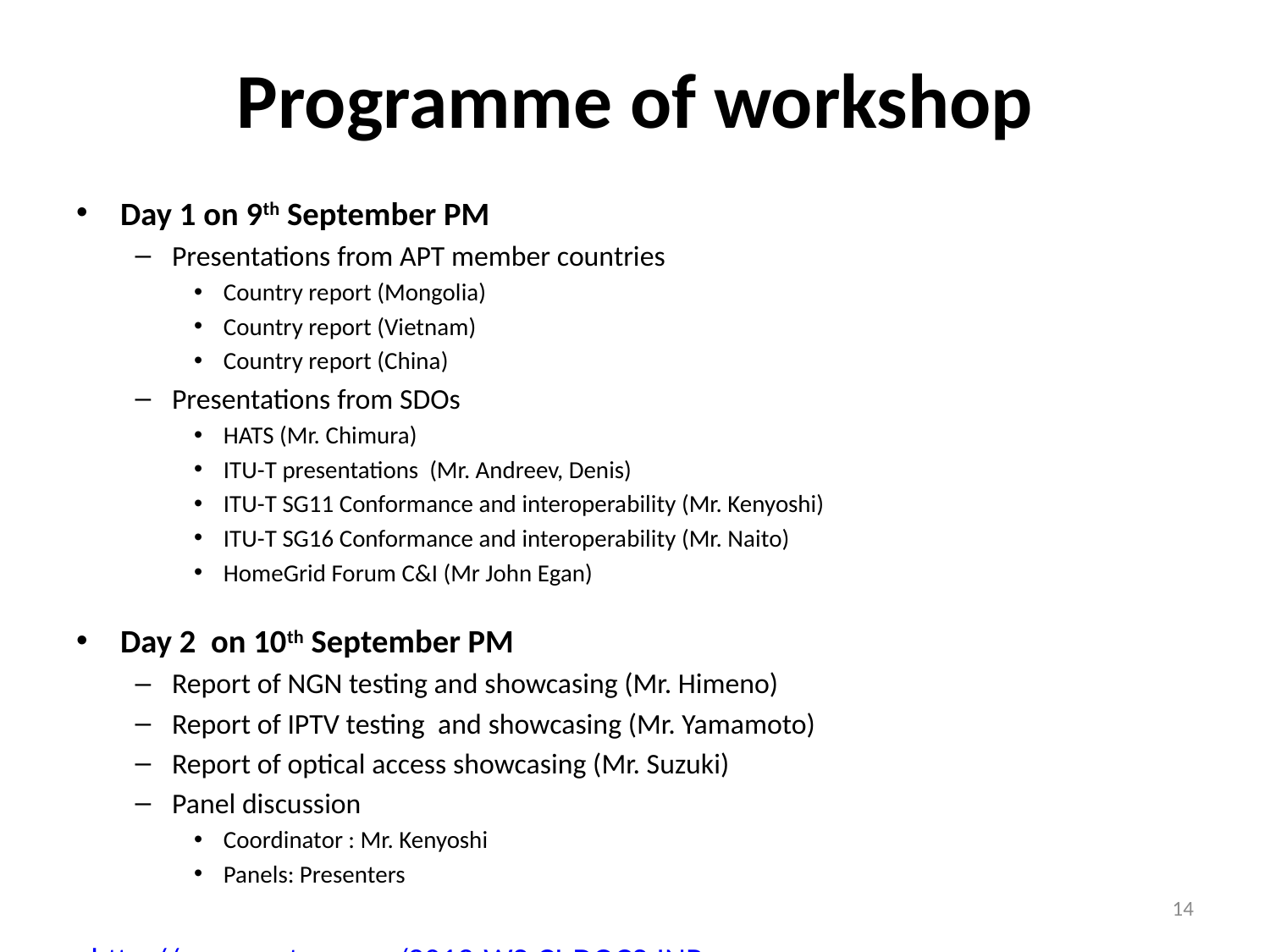

# Programme of workshop
Day 1 on 9th September PM
Presentations from APT member countries
Country report (Mongolia)
Country report (Vietnam)
Country report (China)
Presentations from SDOs
HATS (Mr. Chimura)
ITU-T presentations  (Mr. Andreev, Denis)
ITU-T SG11 Conformance and interoperability (Mr. Kenyoshi)
ITU-T SG16 Conformance and interoperability (Mr. Naito)
HomeGrid Forum C&I (Mr John Egan)

Day 2  on 10th September PM
Report of NGN testing and showcasing (Mr. Himeno)
Report of IPTV testing  and showcasing (Mr. Yamamoto)
Report of optical access showcasing (Mr. Suzuki)
Panel discussion
Coordinator : Mr. Kenyoshi
Panels: Presenters

http://www.aptsec.org/2013-WS-CI-DOCS-INP

14